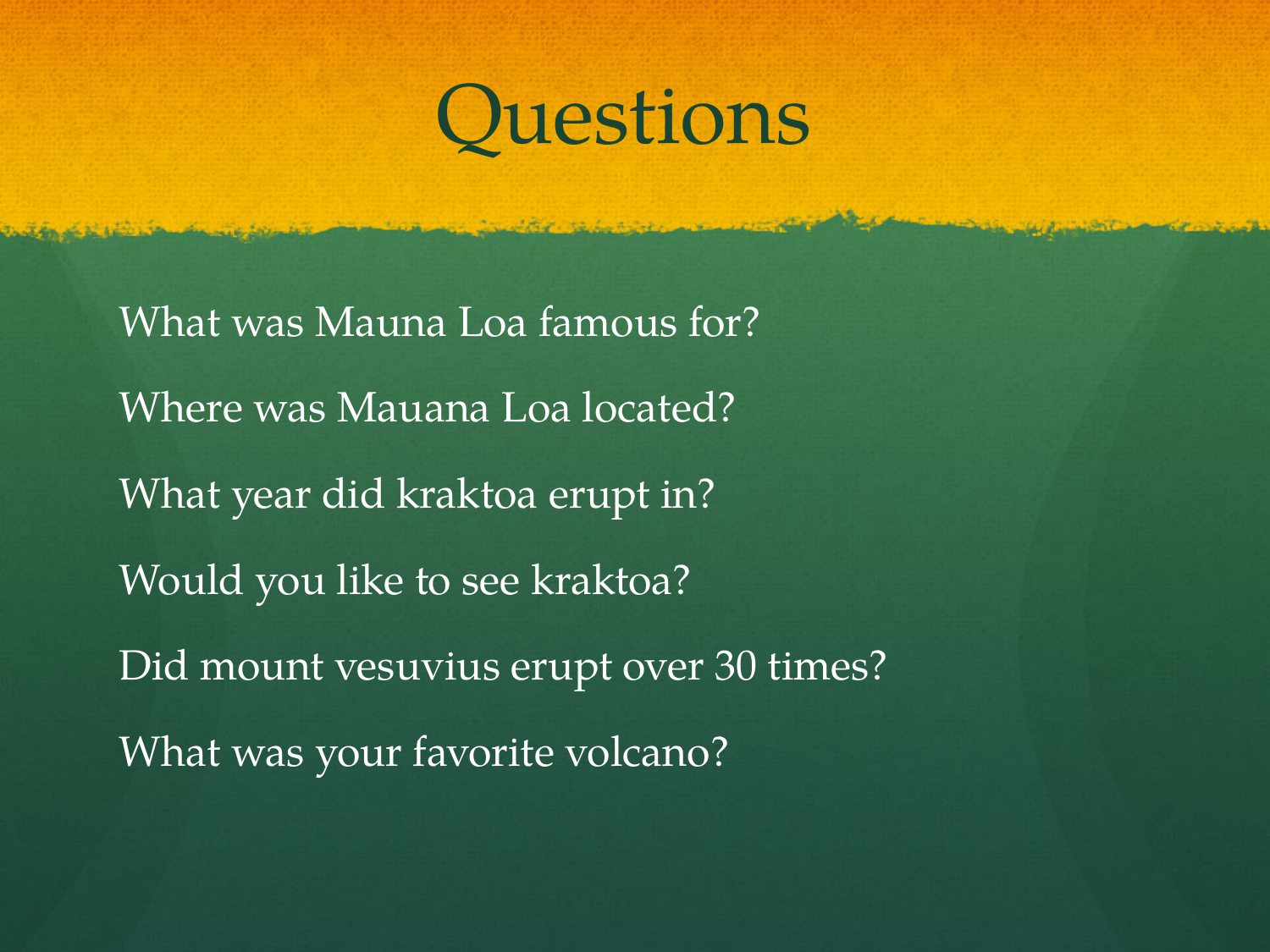

# Questions
What was Mauna Loa famous for?
Where was Mauana Loa located?
What year did kraktoa erupt in?
Would you like to see kraktoa?
Did mount vesuvius erupt over 30 times?
What was your favorite volcano?